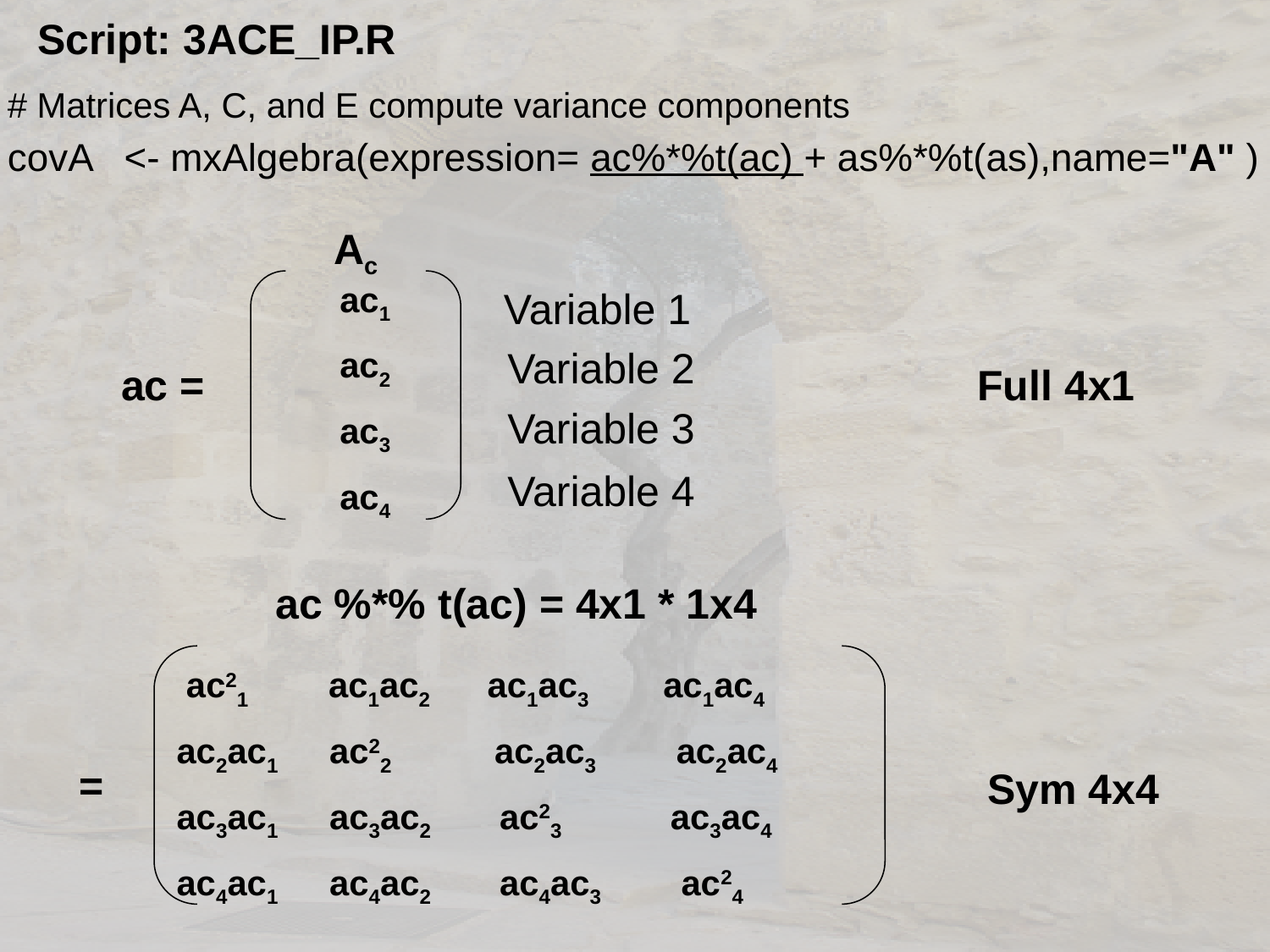

Script: 3ACE_IP.R
# Matrices A, C, and E compute variance components
covA   <- mxAlgebra(expression= ac%*%t(ac) + as%*%t(as),name="A" )
Ac

ac1
ac2
ac3
ac4
Variable 1
Variable 2
ac =
Full 4x1
Variable 3
Variable 4
ac %*% t(ac) = 4x1 * 1x4

 ac21              ac1ac2          ac1ac3             ac1ac4
ac2ac1         ac22                  ac2ac3              ac2ac4
ac3ac1         ac3ac2            ac23                   ac3ac4
ac4ac1         ac4ac2            ac4ac3              ac24
 =
Sym 4x4